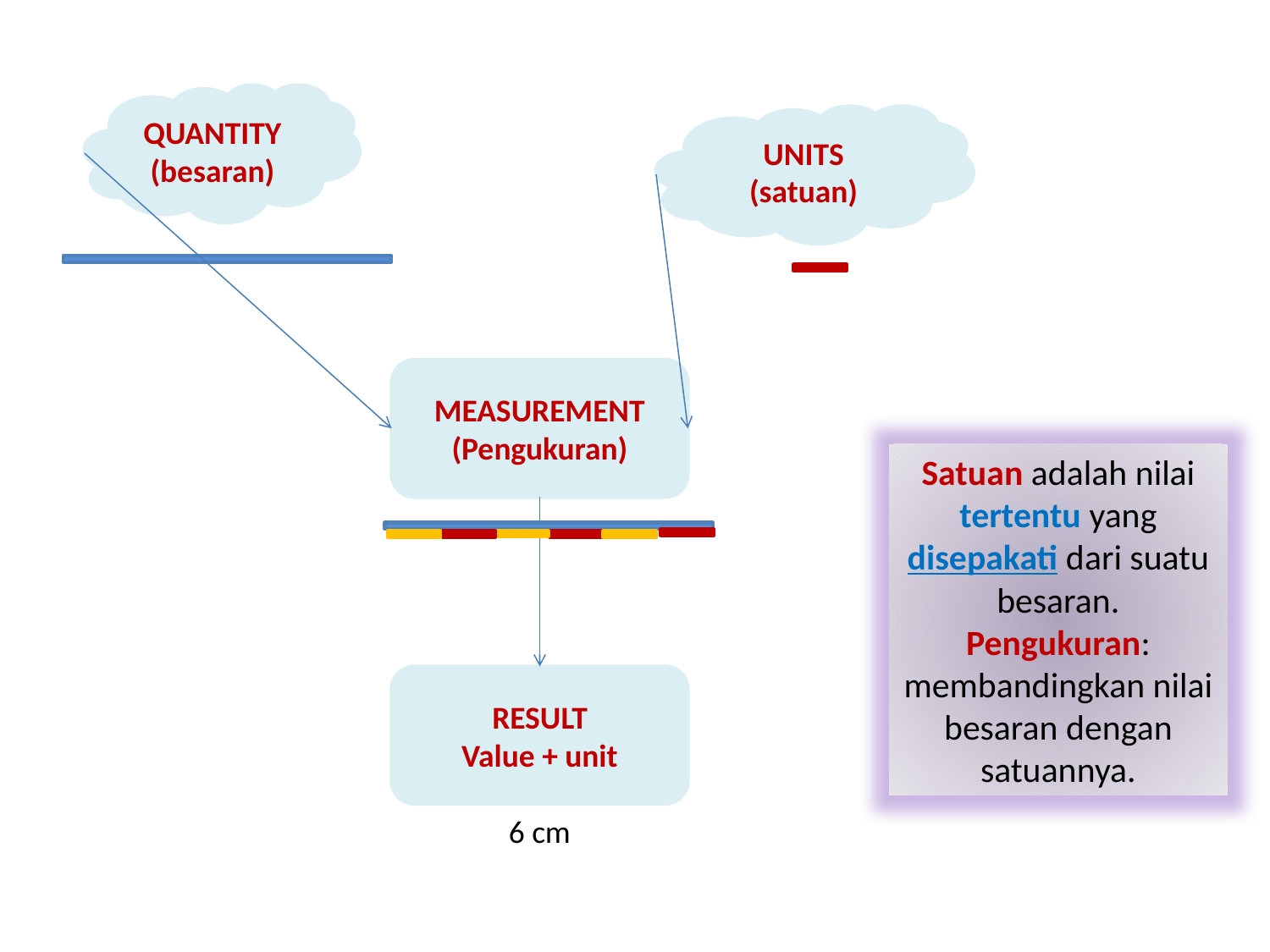

QUANTITY (besaran)
UNITS (satuan)

MEASUREMENT
(Pengukuran)

RESULT
Value + unit
6 cm
Satuan adalah nilai tertentu yang disepakati dari suatu besaran.
Pengukuran: membandingkan nilai besaran dengan satuannya.